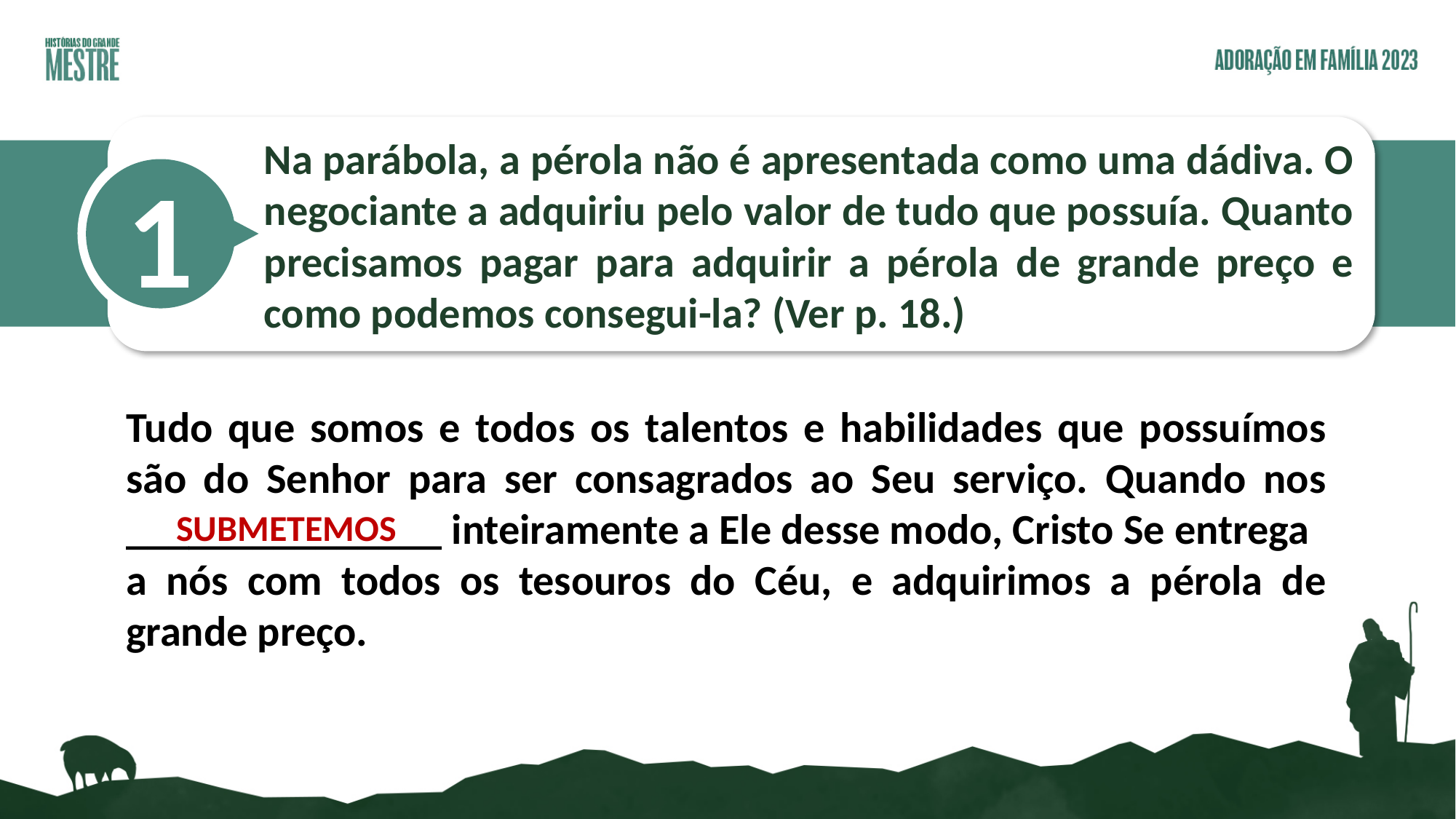

Na parábola, a pérola não é apresentada como uma dádiva. O negociante a adquiriu pelo valor de tudo que possuía. Quanto precisamos pagar para adquirir a pérola de grande preço e como podemos consegui-la? (Ver p. 18.)

1

Tudo que somos e todos os talentos e habilidades que possuímos são do Senhor para ser consagrados ao Seu serviço. Quando nos _______________ inteiramente a Ele desse modo, Cristo Se entrega
a nós com todos os tesouros do Céu, e adquirimos a pérola de grande preço.
SUBMETEMOS